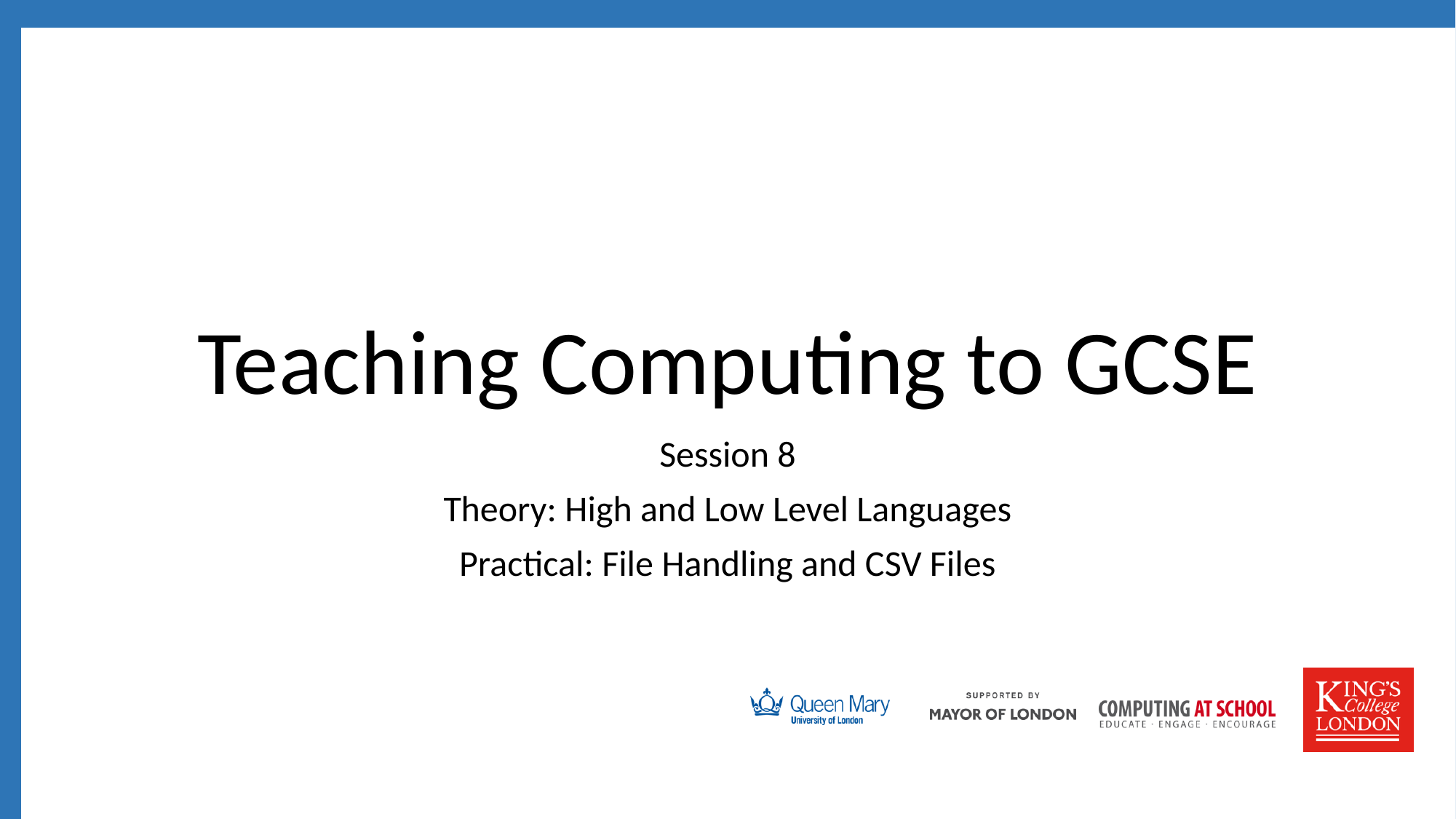

# Teaching Computing to GCSE
Session 8
Theory: High and Low Level Languages
Practical: File Handling and CSV Files